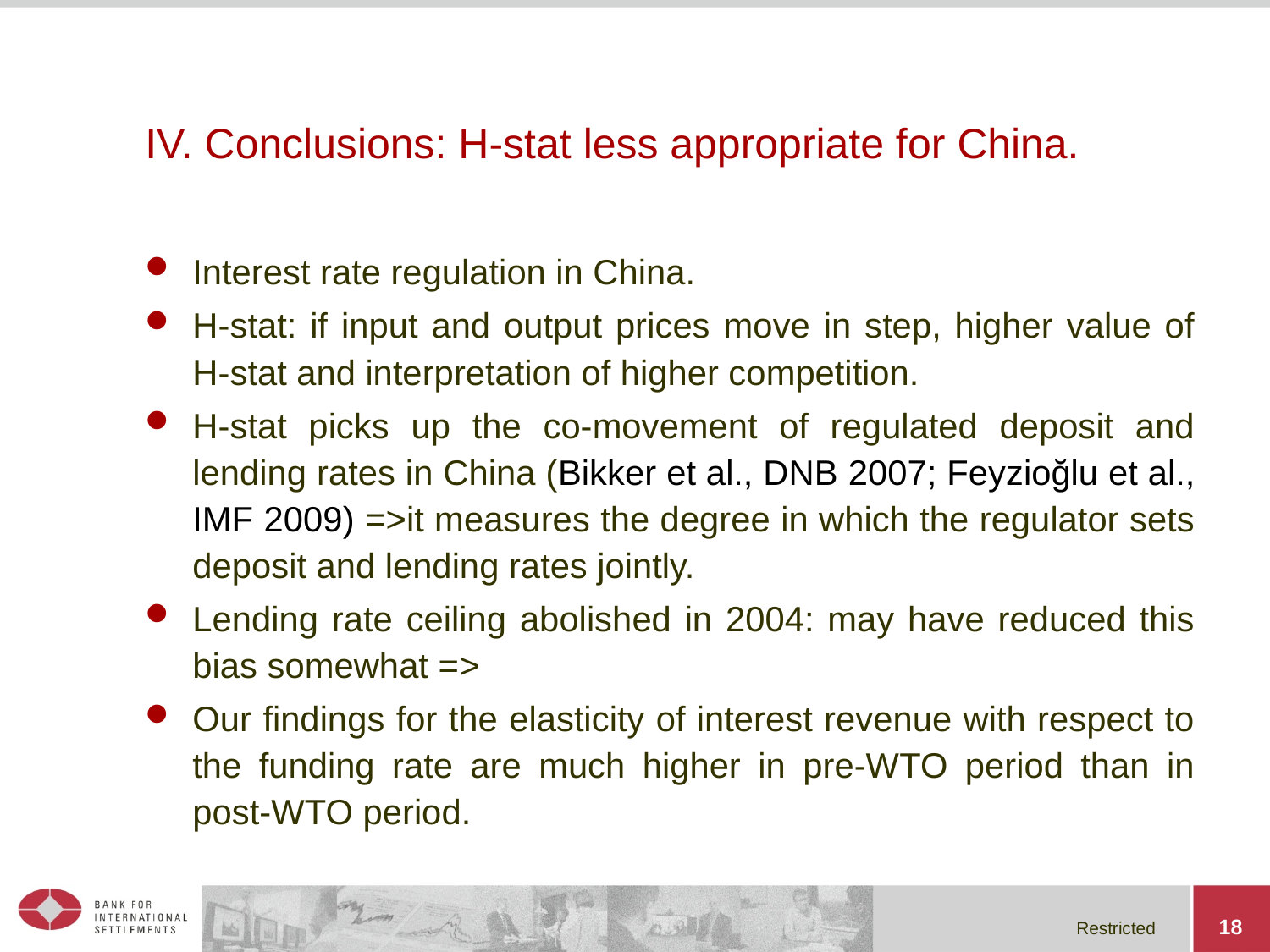

# IV. Conclusions: H-stat less appropriate for China.

Interest rate regulation in China.
H-stat: if input and output prices move in step, higher value of H-stat and interpretation of higher competition.
H-stat picks up the co-movement of regulated deposit and lending rates in China (Bikker et al., DNB 2007; Feyzioğlu et al., IMF 2009) =>it measures the degree in which the regulator sets deposit and lending rates jointly.
Lending rate ceiling abolished in 2004: may have reduced this bias somewhat =>
Our findings for the elasticity of interest revenue with respect to the funding rate are much higher in pre-WTO period than in post-WTO period.

18